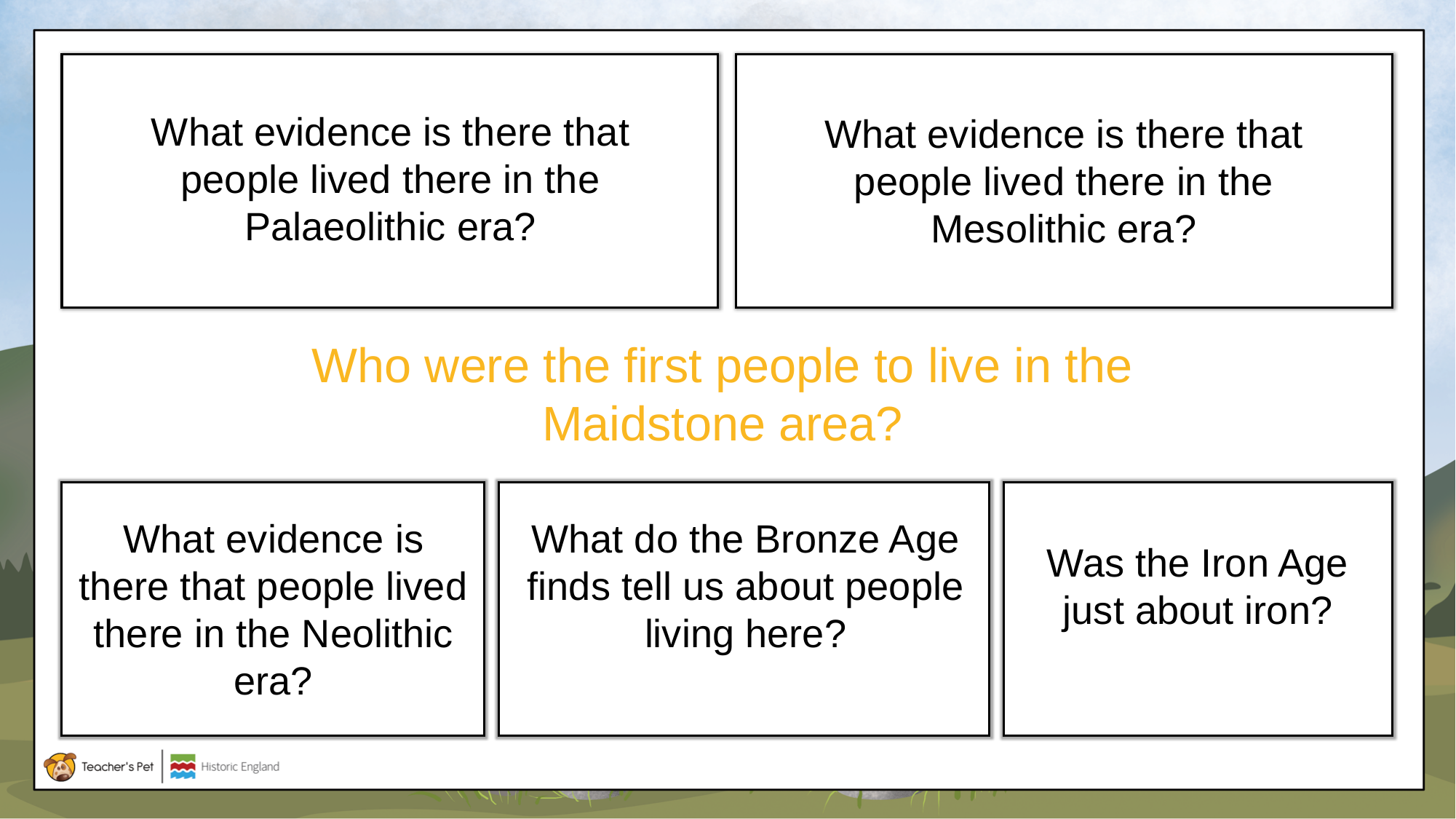

# Questions

What evidence is there that people lived there in the Palaeolithic era?

What evidence is there that people lived there in the Mesolithic era?
Who were the first people to live in the Maidstone area?

Was the Iron Age just about iron?

What evidence is there that people lived there in the Neolithic era?

What do the Bronze Age finds tell us about people living here?